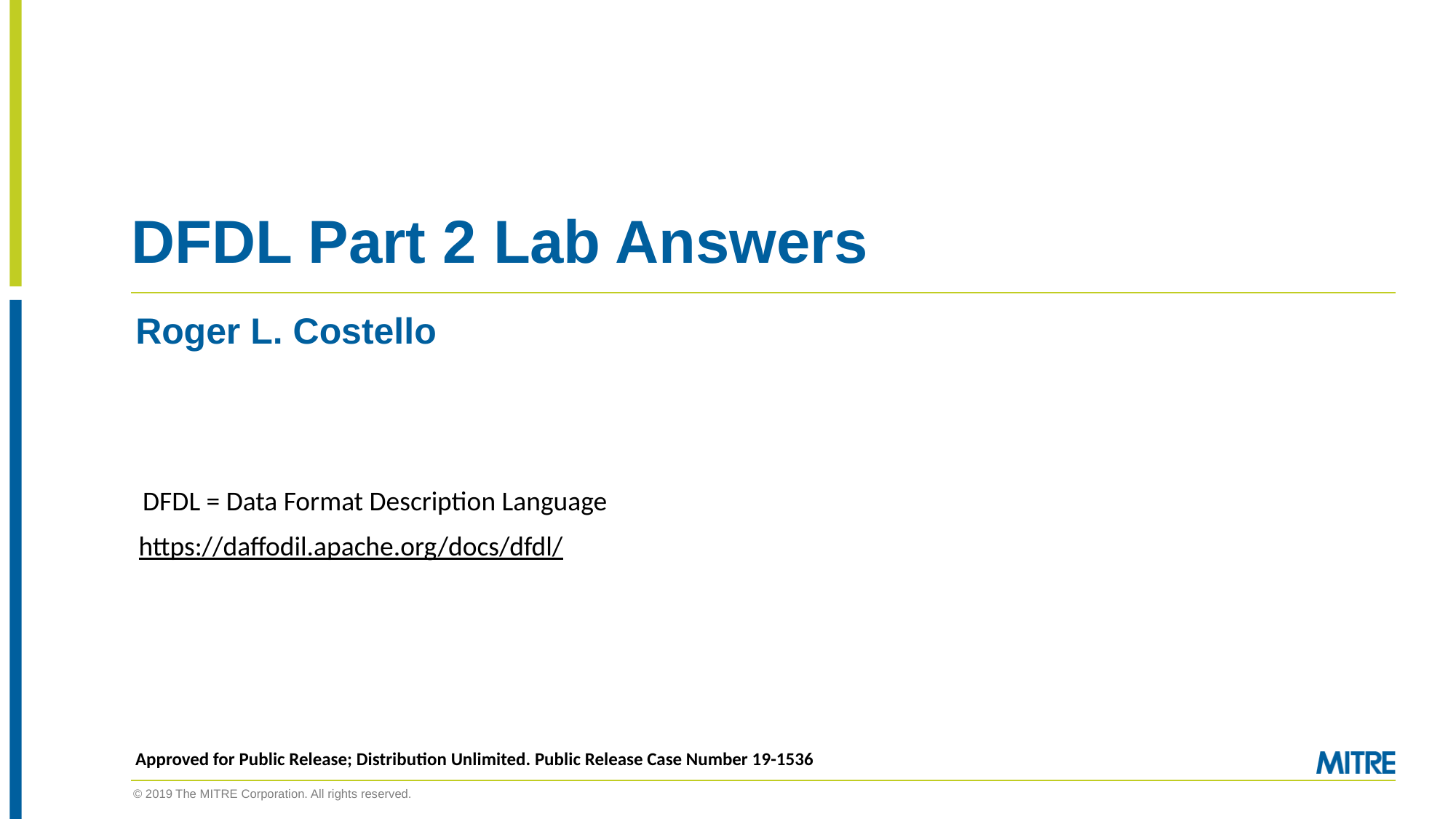

# DFDL Part 2 Lab Answers
Roger L. Costello
DFDL = Data Format Description Language
https://daffodil.apache.org/docs/dfdl/
Approved for Public Release; Distribution Unlimited. Public Release Case Number 19-1536